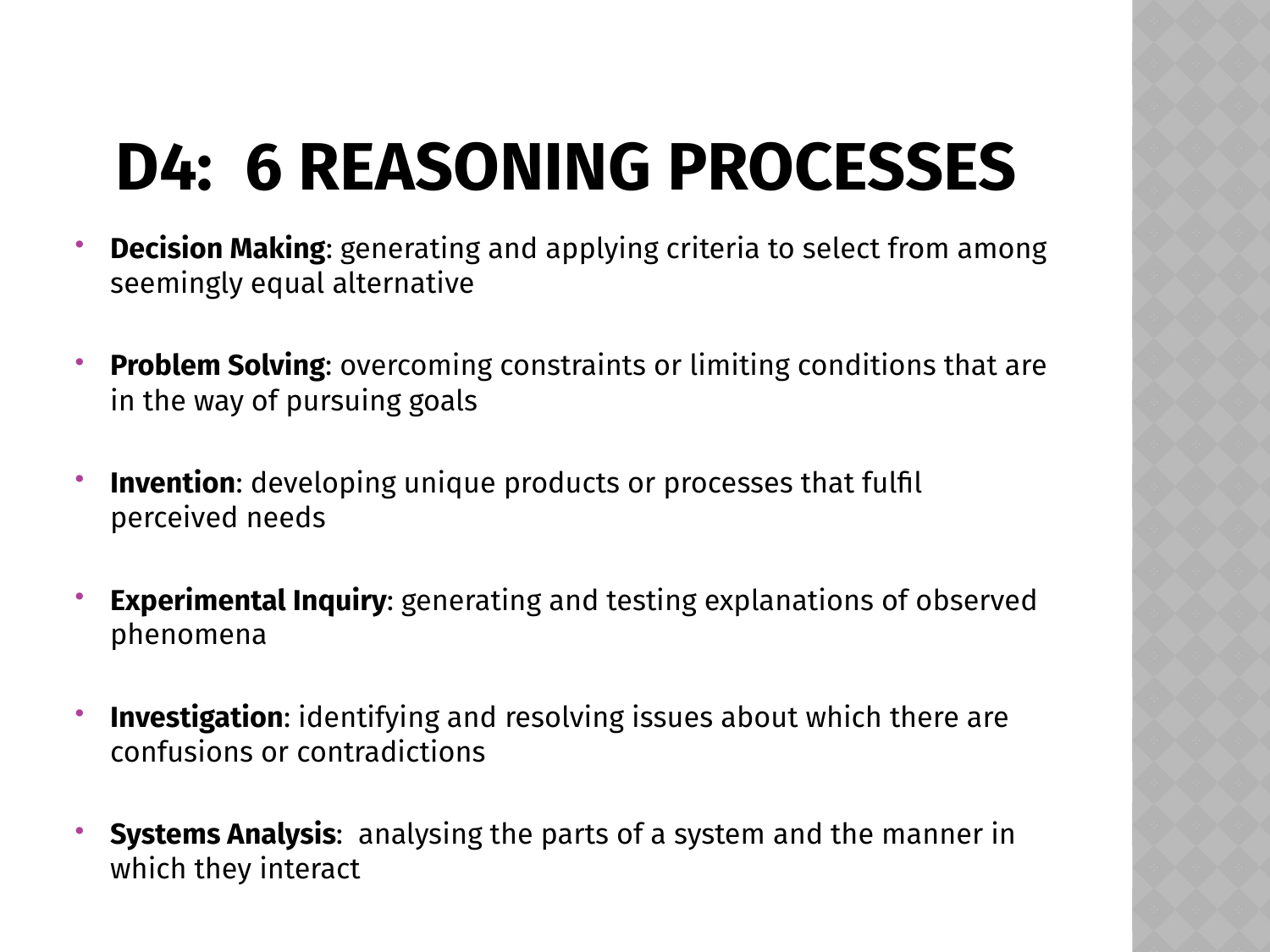

# D4:  6 reasoning processes
Decision Making: generating and applying criteria to select from among seemingly equal alternative

Problem Solving: overcoming constraints or limiting conditions that are in the way of pursuing goals

Invention: developing unique products or processes that fulfil perceived needs

Experimental Inquiry: generating and testing explanations of observed phenomena

Investigation: identifying and resolving issues about which there are confusions or contradictions

Systems Analysis:  analysing the parts of a system and the manner in which they interact